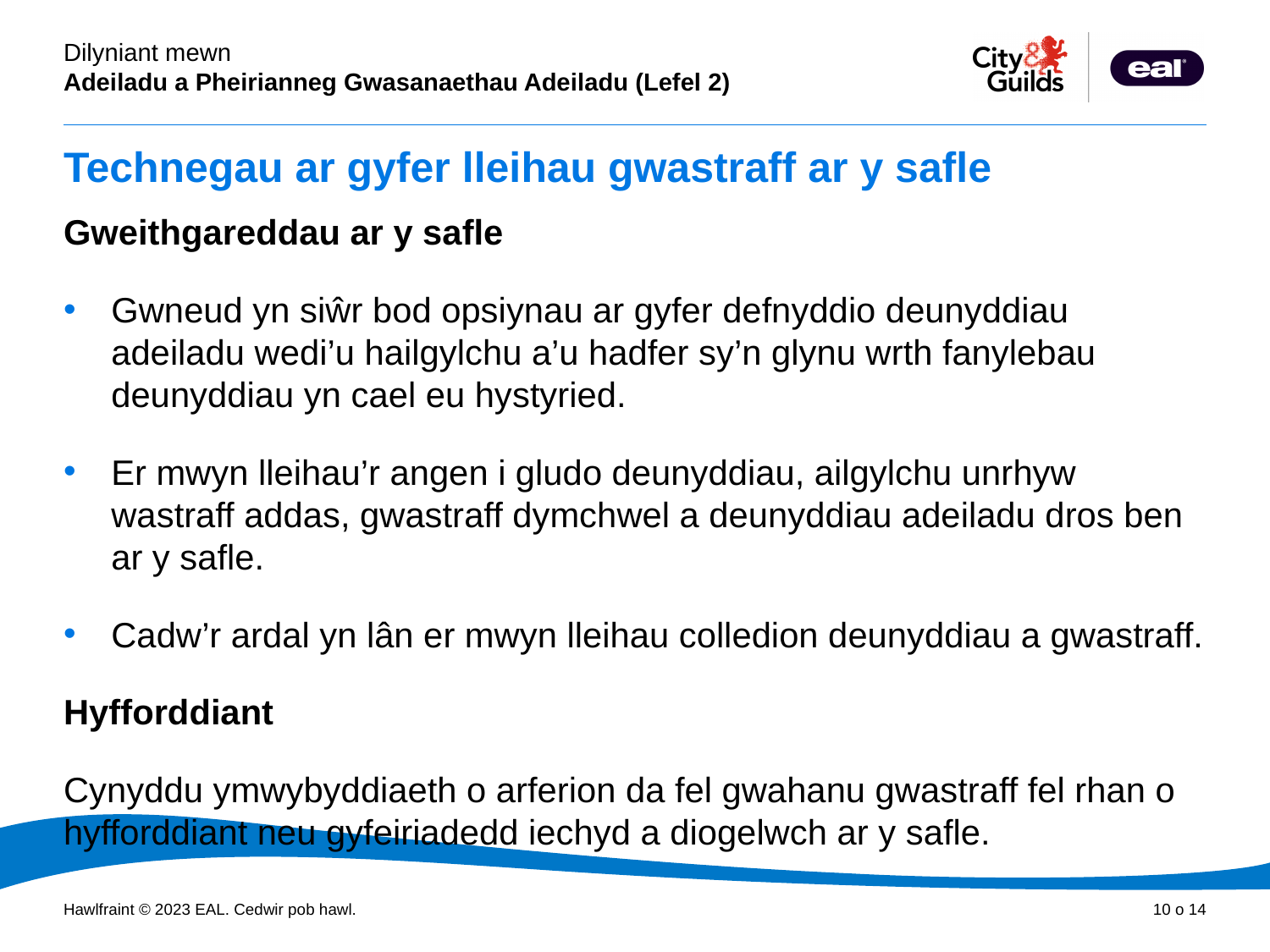

# Technegau ar gyfer lleihau gwastraff ar y safle
Gweithgareddau ar y safle
Gwneud yn siŵr bod opsiynau ar gyfer defnyddio deunyddiau adeiladu wedi’u hailgylchu a’u hadfer sy’n glynu wrth fanylebau deunyddiau yn cael eu hystyried.
Er mwyn lleihau’r angen i gludo deunyddiau, ailgylchu unrhyw wastraff addas, gwastraff dymchwel a deunyddiau adeiladu dros ben ar y safle.
Cadw’r ardal yn lân er mwyn lleihau colledion deunyddiau a gwastraff.
Hyfforddiant
Cynyddu ymwybyddiaeth o arferion da fel gwahanu gwastraff fel rhan o hyfforddiant neu gyfeiriadedd iechyd a diogelwch ar y safle.